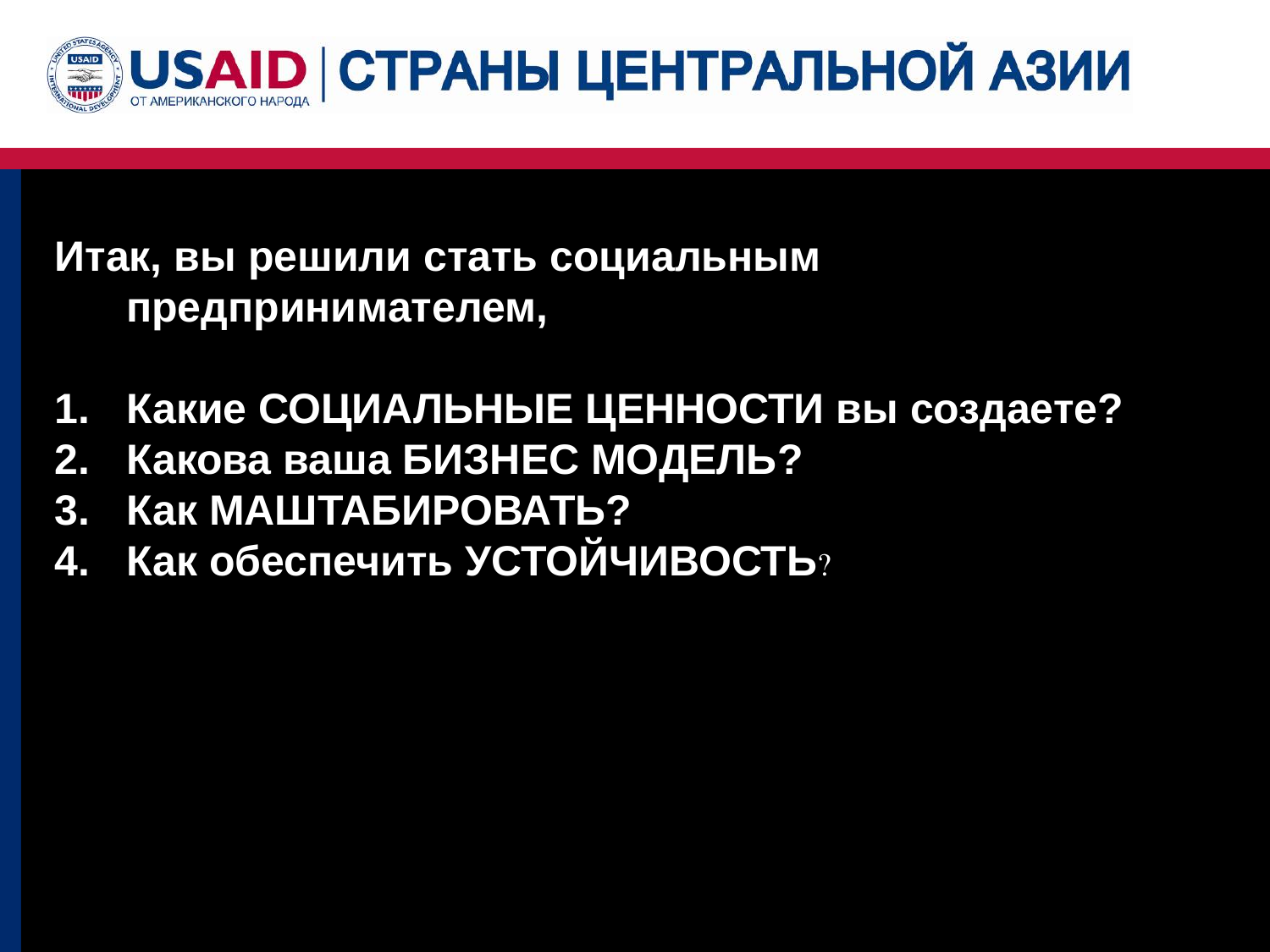

Итак, вы решили стать социальным предпринимателем,

Какие СОЦИАЛЬНЫЕ ЦЕННОСТИ вы создаете?
Какова ваша БИЗНЕС МОДЕЛЬ?
Как МАШТАБИРОВАТЬ?
Как обеспечить УСТОЙЧИВОСТЬ?